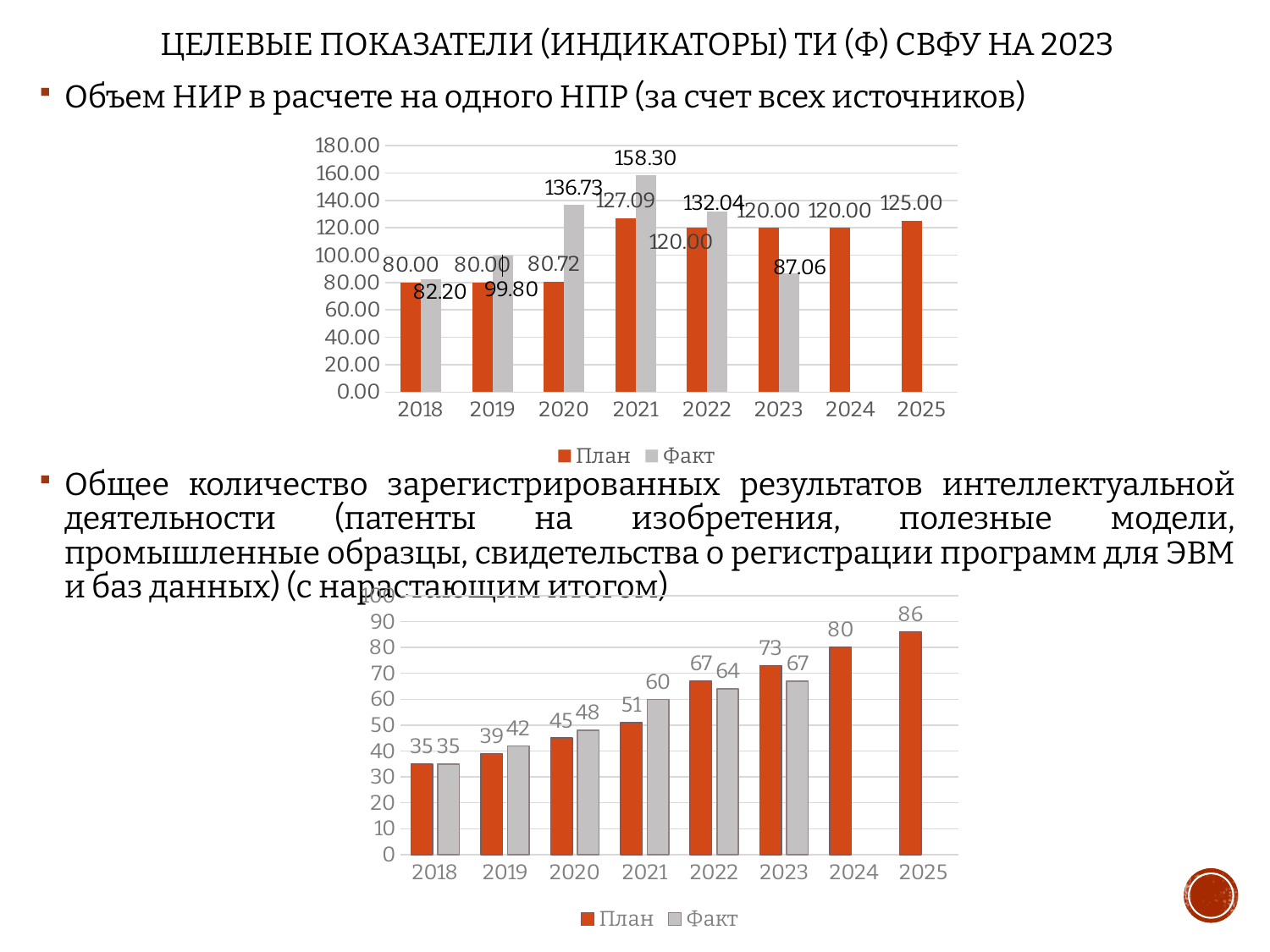

# Целевые показатели (индикаторы) ТИ (ф) СВФУ на 2023
Объем НИР в расчете на одного НПР (за счет всех источников)

Общее количество зарегистрированных результатов интеллектуальной деятельности (патенты на изобретения, полезные модели, промышленные образцы, свидетельства о регистрации программ для ЭВМ и баз данных) (с нарастающим итогом)

### Chart

| Category | План | Факт |
|---|---|---|
| 2018 | 80.0 | 82.2 |
| 2019 | 80.0 | 99.8 |
| 2020 | 80.72463768115942 | 136.73 |
| 2021 | 127.09 | 158.3 |
| 2022 | 120.0 | 132.04 |
| 2023 | 120.0 | 87.06 |
| 2024 | 120.0 | None |
| 2025 | 125.0 | None |

### Chart

| Category | План | Факт |
|---|---|---|
| 2018 | 35.0 | 35.0 |
| 2019 | 39.0 | 42.0 |
| 2020 | 45.0 | 48.0 |
| 2021 | 51.0 | 60.0 |
| 2022 | 67.0 | 64.0 |
| 2023 | 73.0 | 67.0 |
| 2024 | 80.0 | None |
| 2025 | 86.0 | None |